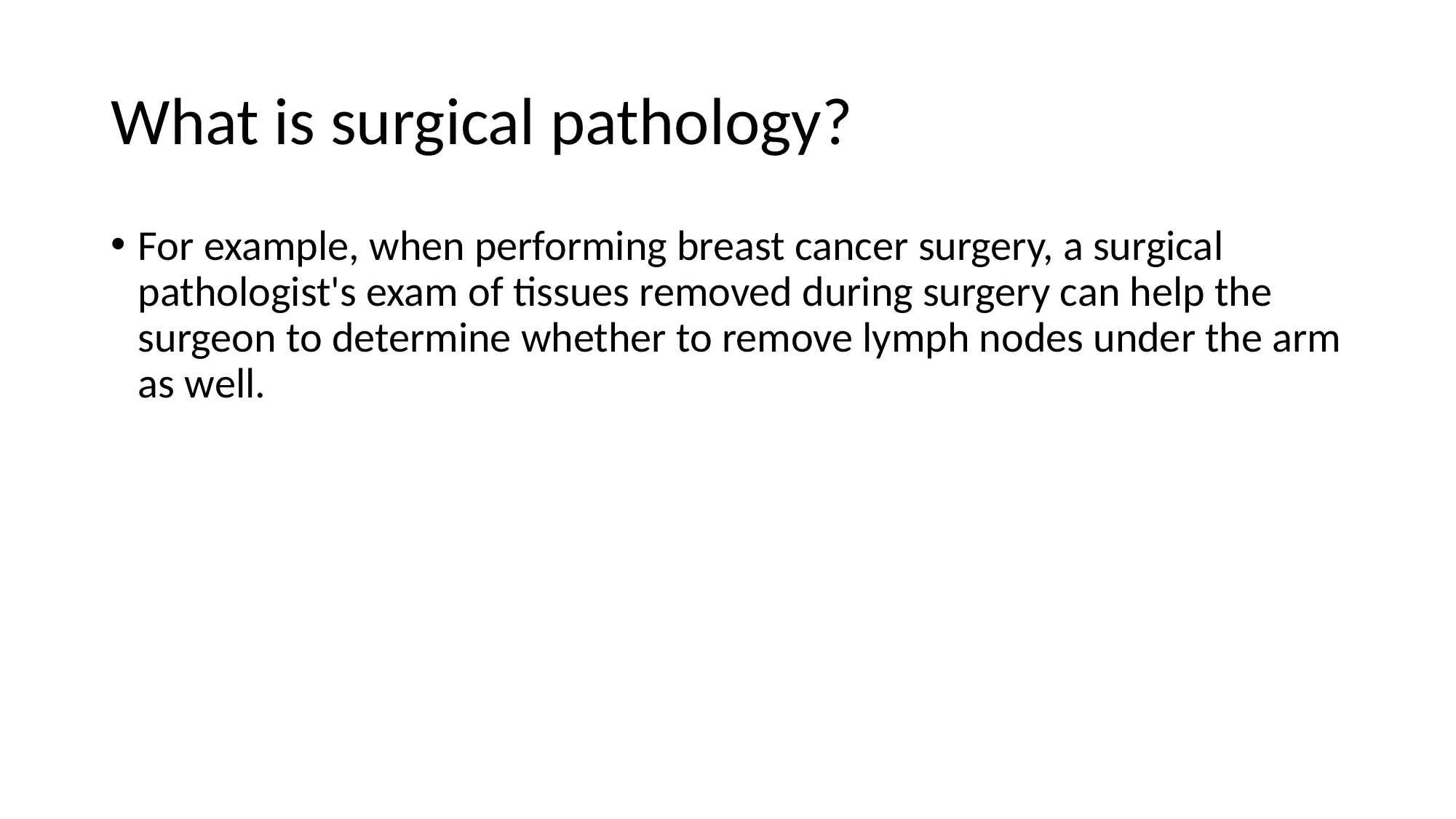

# What is surgical pathology?
For example, when performing breast cancer surgery, a surgical pathologist's exam of tissues removed during surgery can help the surgeon to determine whether to remove lymph nodes under the arm as well.